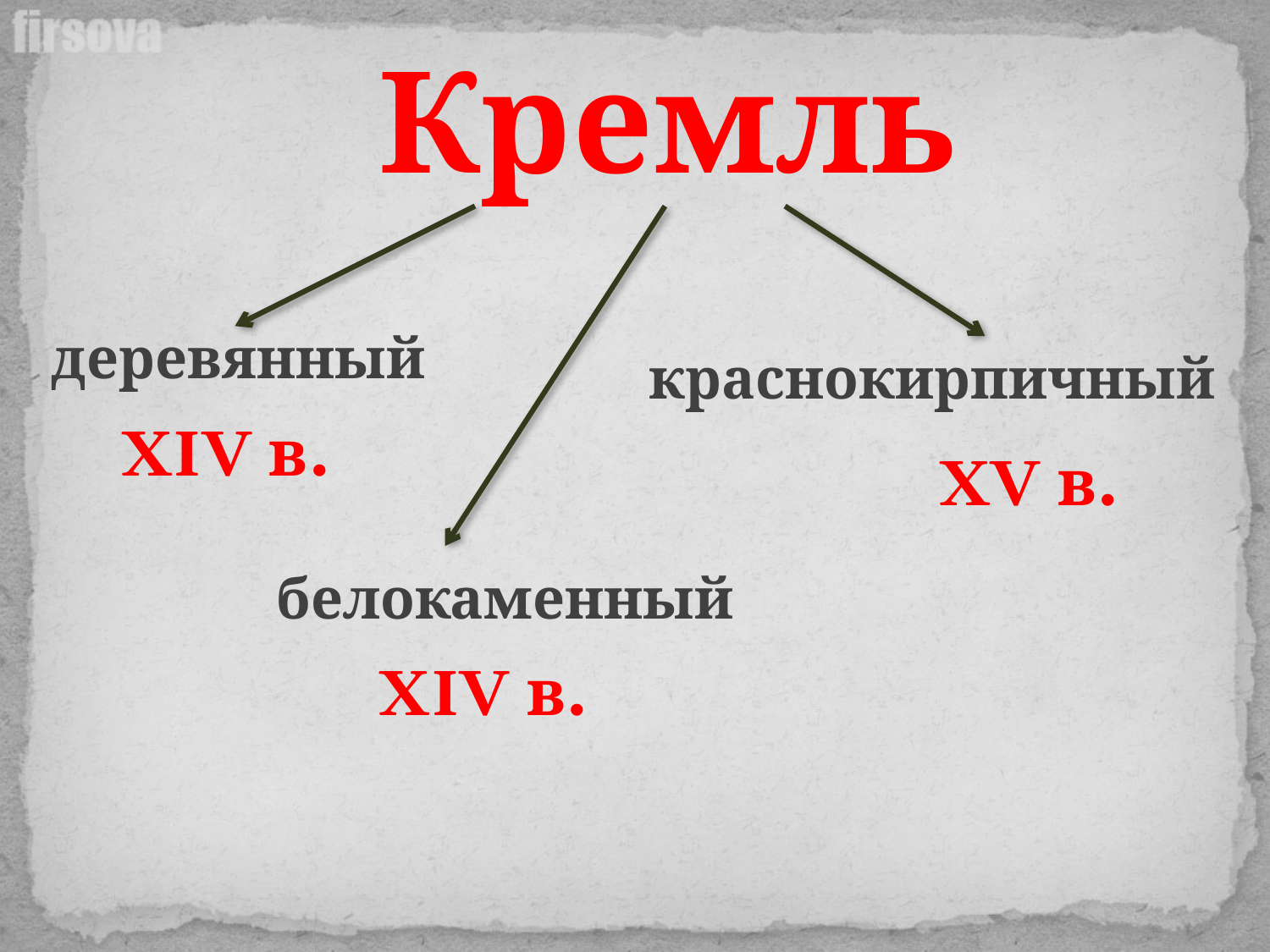

Кремль
деревянный

краснокирпичный
XIV в.
XV в.
белокаменный
XIV в.